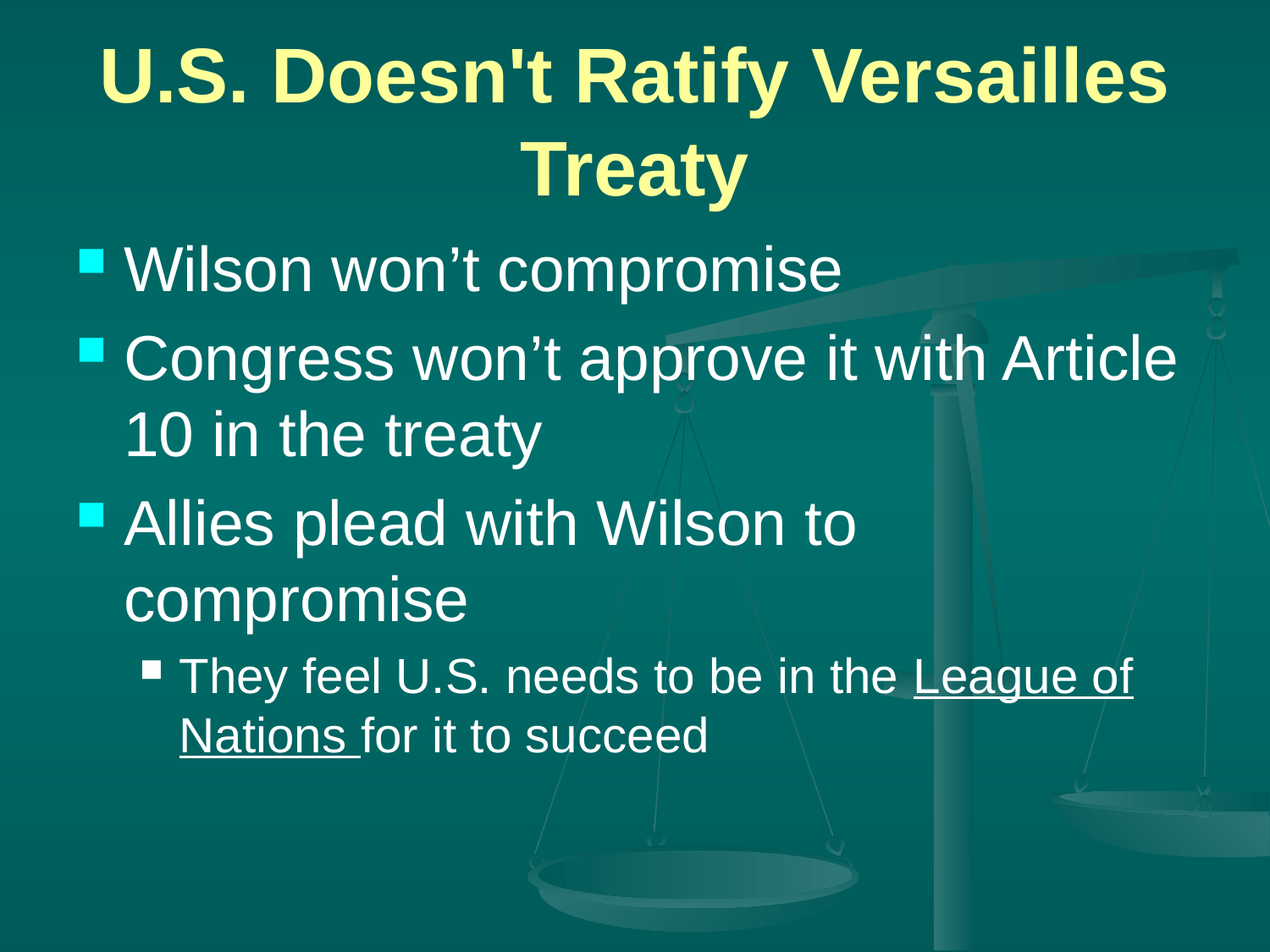

# U.S. Doesn't Ratify Versailles Treaty
Wilson won’t compromise
Congress won’t approve it with Article 10 in the treaty
Allies plead with Wilson to compromise
They feel U.S. needs to be in the League of Nations for it to succeed